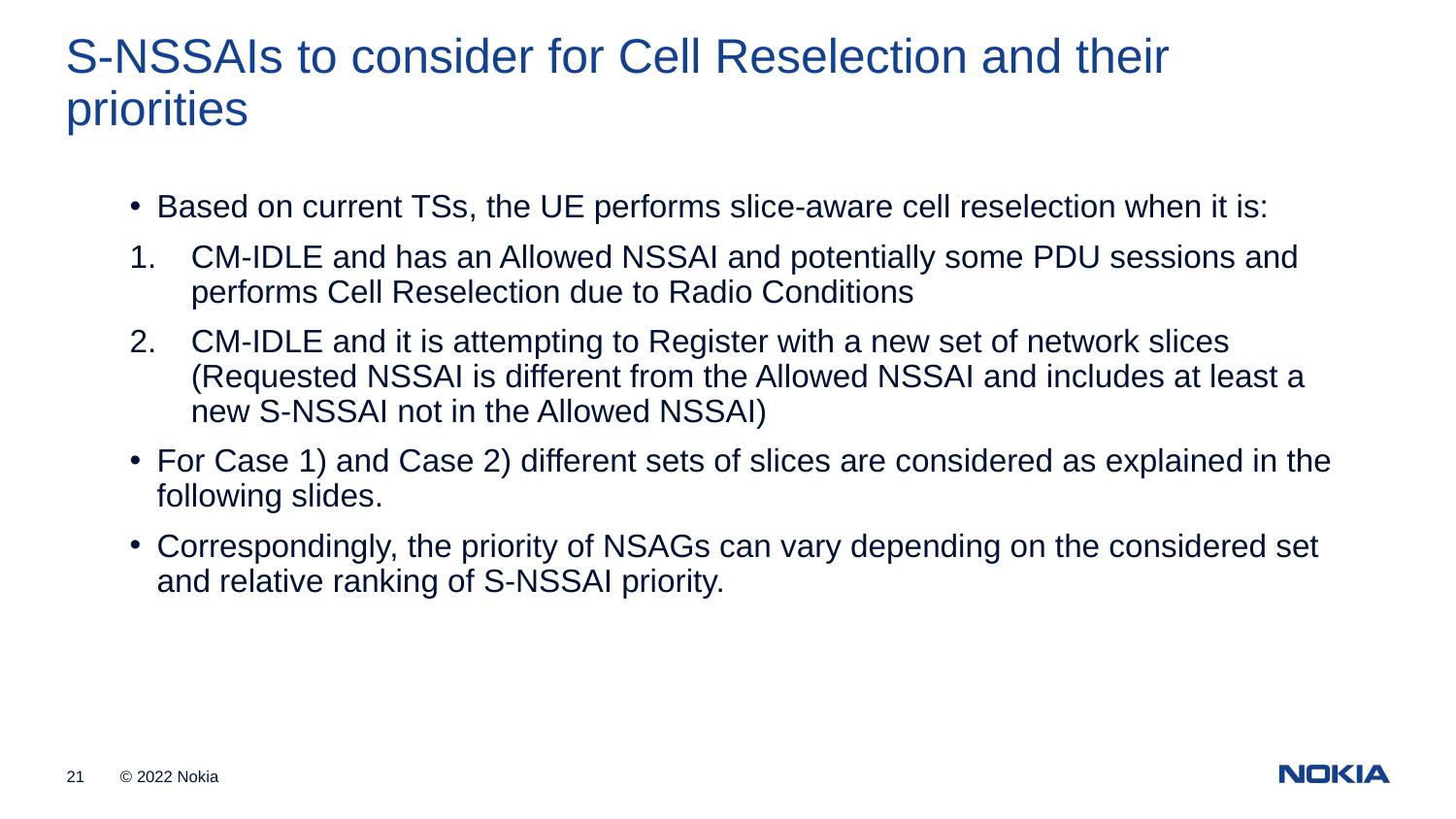

# S-NSSAIs to consider for Cell Reselection and their priorities
Based on current TSs, the UE performs slice-aware cell reselection when it is:
CM-IDLE and has an Allowed NSSAI and potentially some PDU sessions and performs Cell Reselection due to Radio Conditions
CM-IDLE and it is attempting to Register with a new set of network slices (Requested NSSAI is different from the Allowed NSSAI and includes at least a new S-NSSAI not in the Allowed NSSAI)
For Case 1) and Case 2) different sets of slices are considered as explained in the following slides.
Correspondingly, the priority of NSAGs can vary depending on the considered set and relative ranking of S-NSSAI priority.